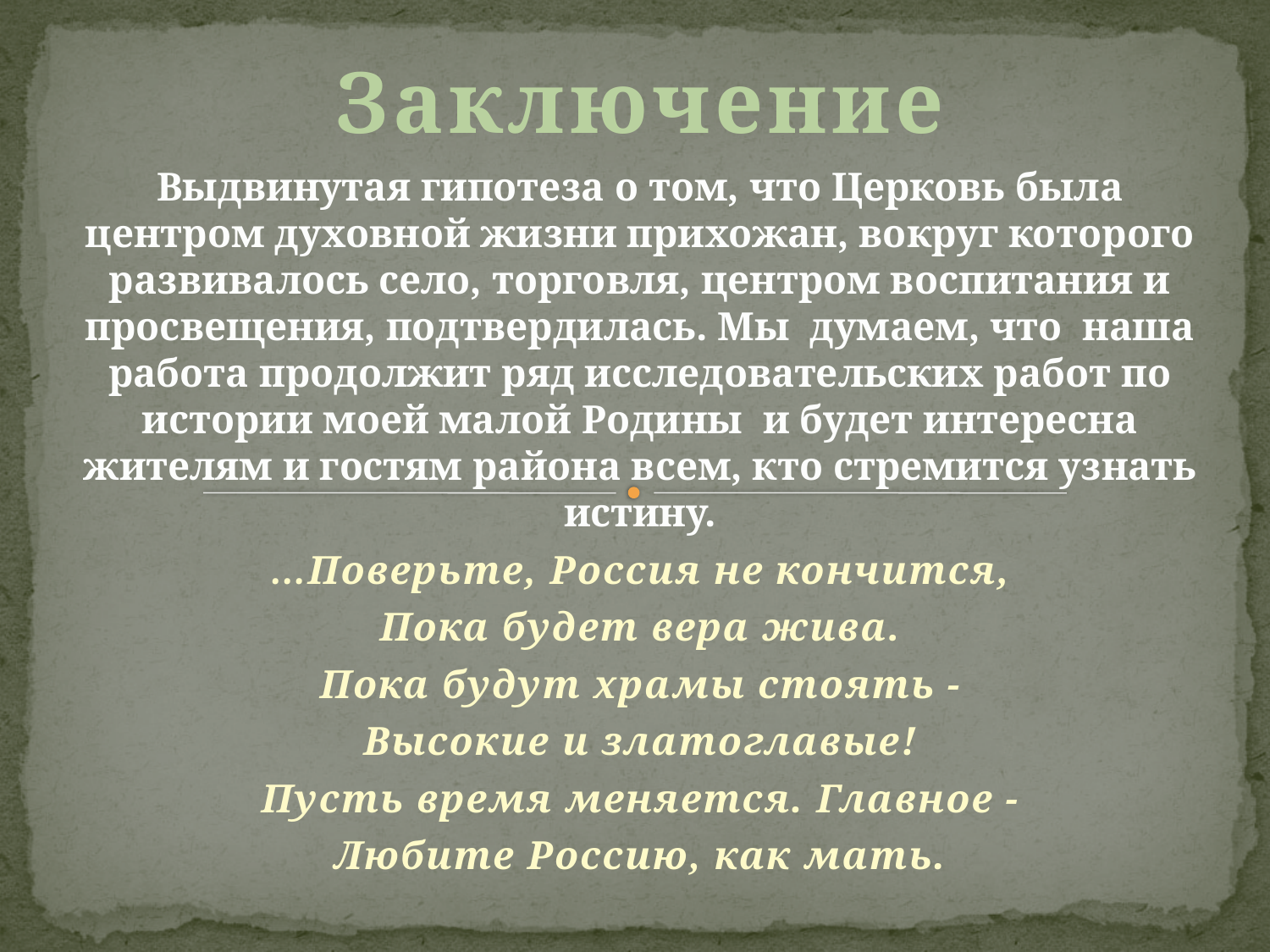

# Заключение
Выдвинутая гипотеза о том, что Церковь была центром духовной жизни прихожан, вокруг которого развивалось село, торговля, центром воспитания и просвещения, подтвердилась. Мы  думаем, что  наша работа продолжит ряд исследовательских работ по истории моей малой Родины  и будет интересна жителям и гостям района всем, кто стремится узнать истину.
…Поверьте, Россия не кончится,
Пока будет вера жива.
Пока будут храмы стоять -
Высокие и златоглавые!
Пусть время меняется. Главное -
Любите Россию, как мать.